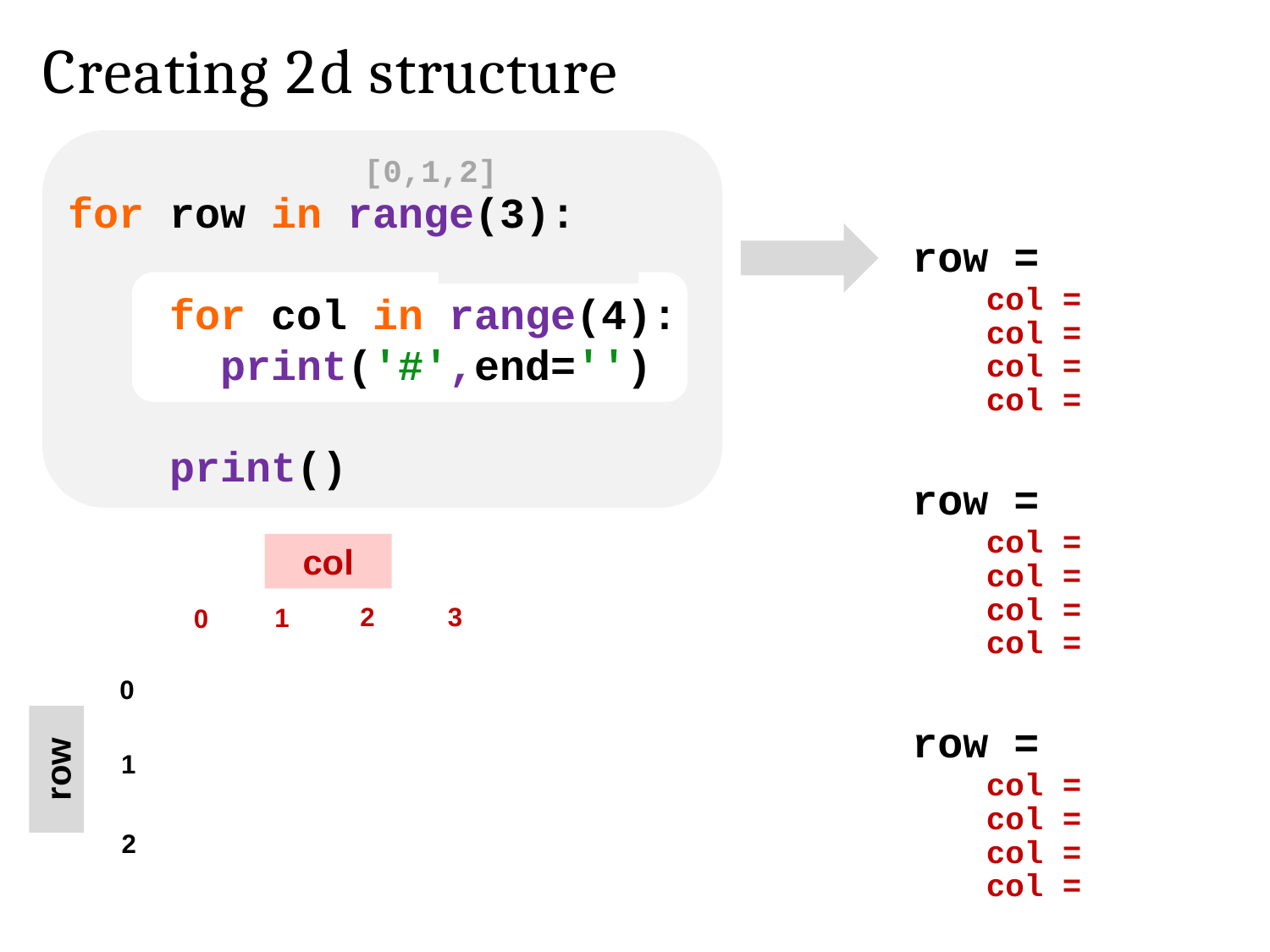

Creating 2d structure

[0,1,2]
for row in range(3):

    for col in range(4):
      print('#',end='')

    print()

row =
[0,1,2,3]

col =
col =
col =
col =
row =
col
col =
col =
col =
col =
2
3
1
0
0
row =
1
row
col =
col =
col =
col =
2